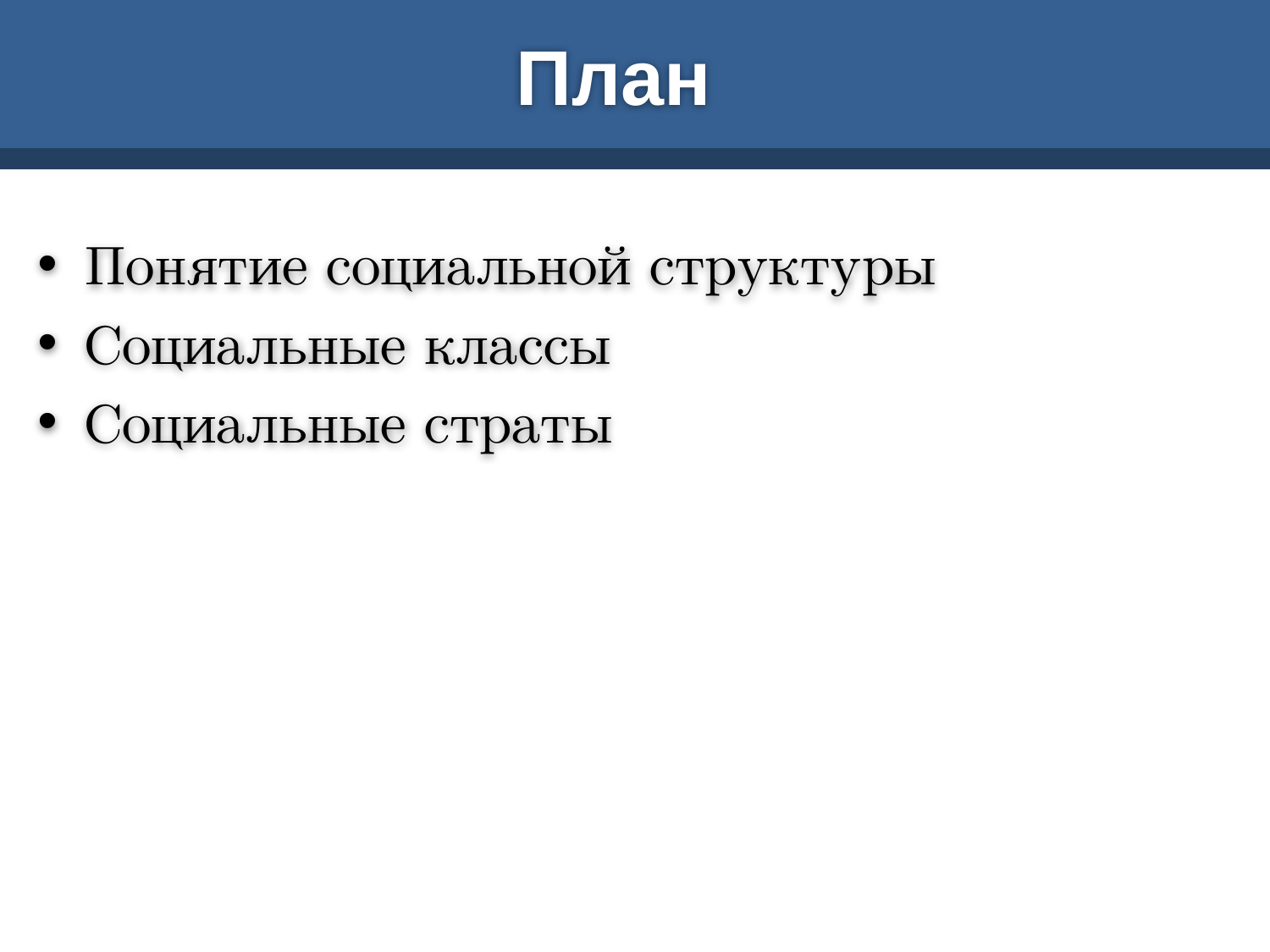

# План
Понятие социальной структуры
Социальные классы
Социальные страты